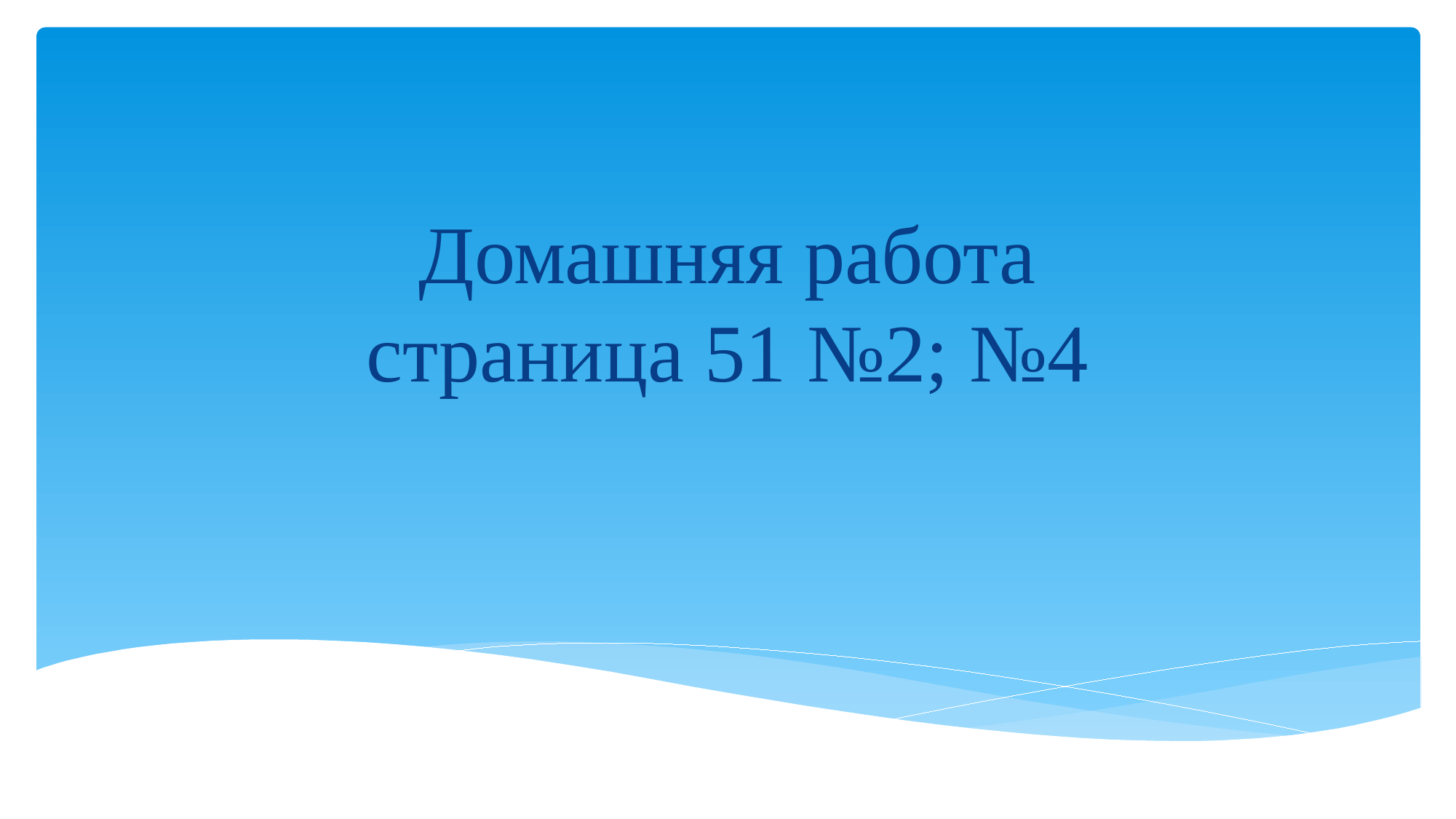

# Домашняя работа страница 51 №2; №4